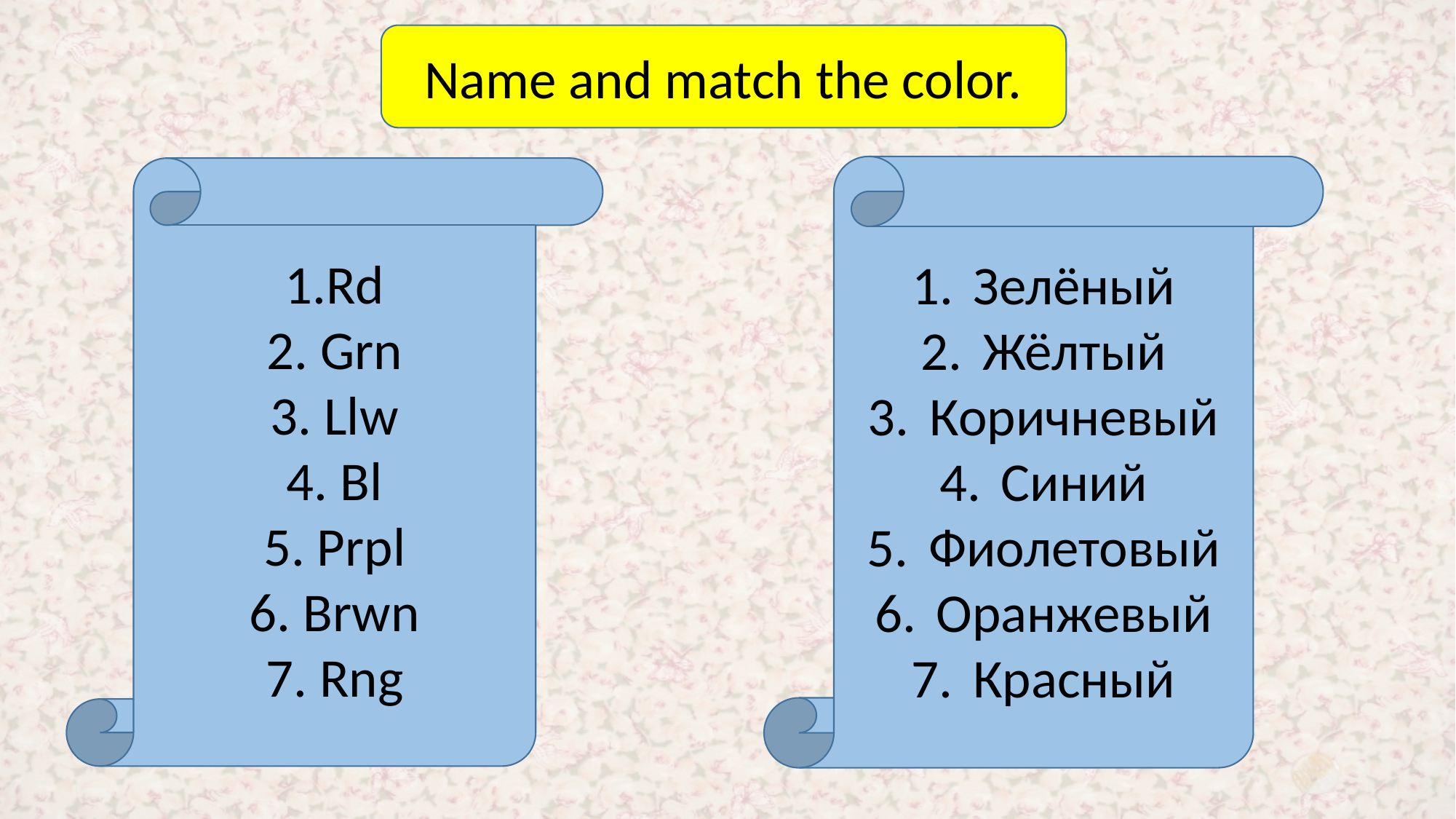

Name and match the color.
Зелёный
Жёлтый
Коричневый
Синий
Фиолетовый
Оранжевый
Красный
1.Rd
2. Grn
3. Llw
4. Bl
5. Prpl
6. Brwn
7. Rng